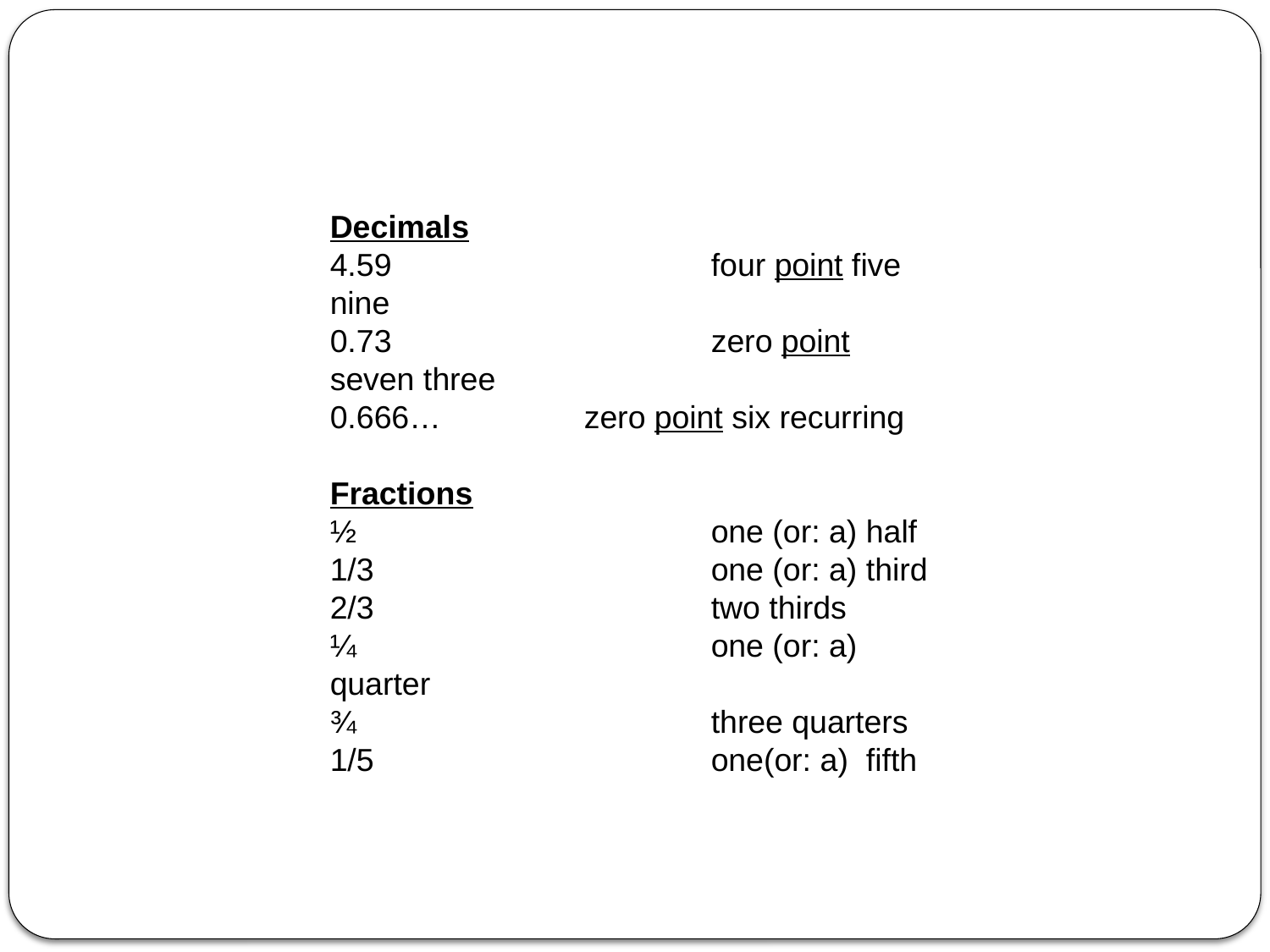

Decimals
4.59 			four point five nine
0.73 			zero point seven three
0.666…		zero point six recurring

Fractions
½ 			one (or: a) half
1/3 			one (or: a) third
2/3 			two thirds
¼ 			one (or: a) quarter
¾ 			three quarters
1/5 			one(or: a)  fifth